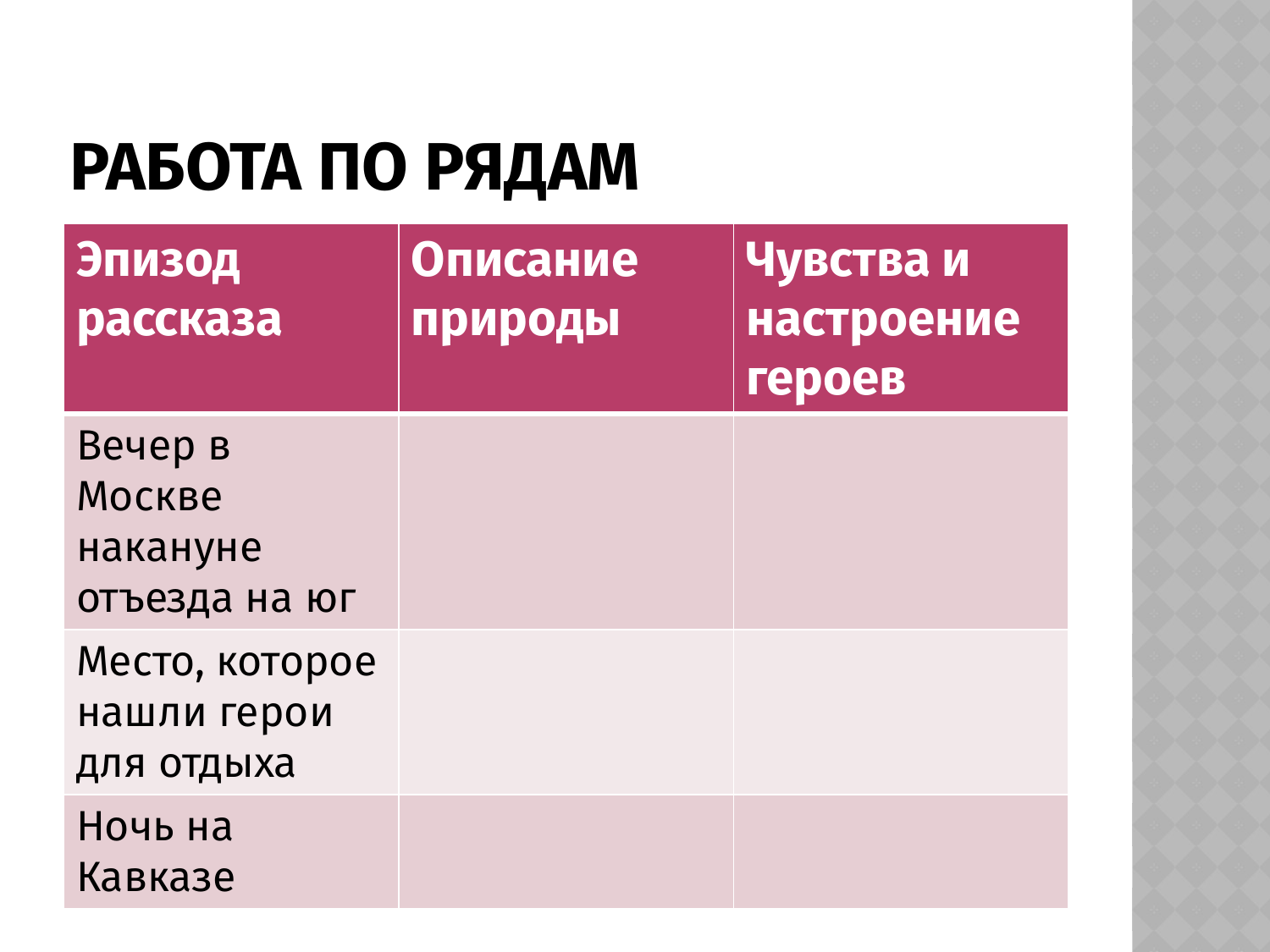

# Работа по рядам
| Эпизод рассказа | Описание природы | Чувства и настроение героев |
| --- | --- | --- |
| Вечер в Москве накануне отъезда на юг |  |  |
| Место, которое нашли герои для отдыха |  |  |
| Ночь на Кавказе |  |  |